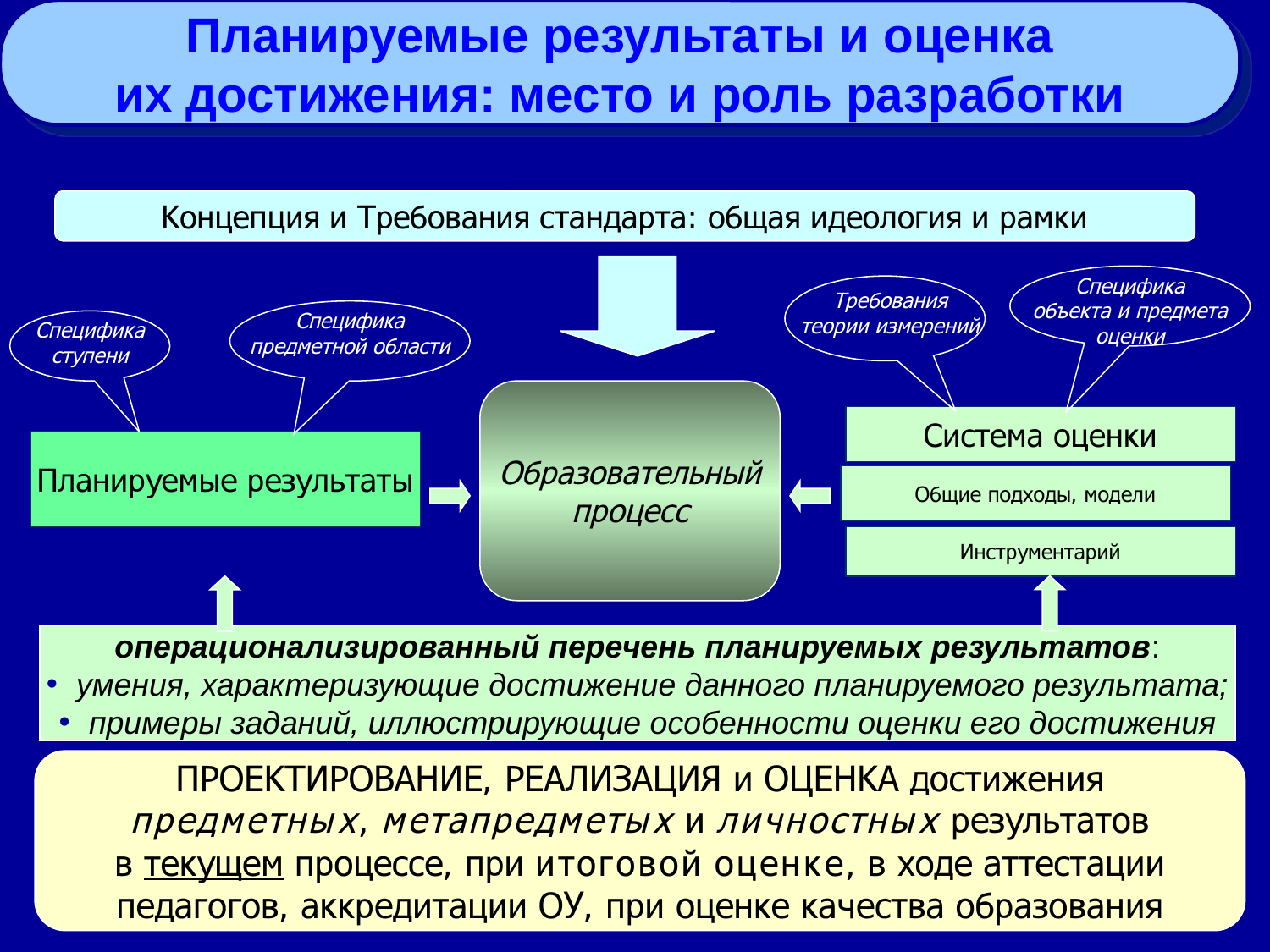

Планируемые результаты и оценка
их достижения: место и роль разработки
Концепция и Требования стандарта: общая идеология и рамки

Специфика
объекта и предмета
оценки

Требования
теории измерений

Специфика предметной области

Специфика
ступени
Образовательный
процесс
Система оценки
Планируемые результаты
Общие подходы, модели

Инструментарий

операционализированный перечень планируемых результатов:
умения, характеризующие достижение данного планируемого результата;
примеры заданий, иллюстрирующие особенности оценки его достижения
ПРОЕКТИРОВАНИЕ, РЕАЛИЗАЦИЯ и ОЦЕНКА достижения
предметных, метапредметых и личностных результатов
в текущем процессе, при итоговой оценке, в ходе аттестации
педагогов, аккредитации ОУ, при оценке качества образования